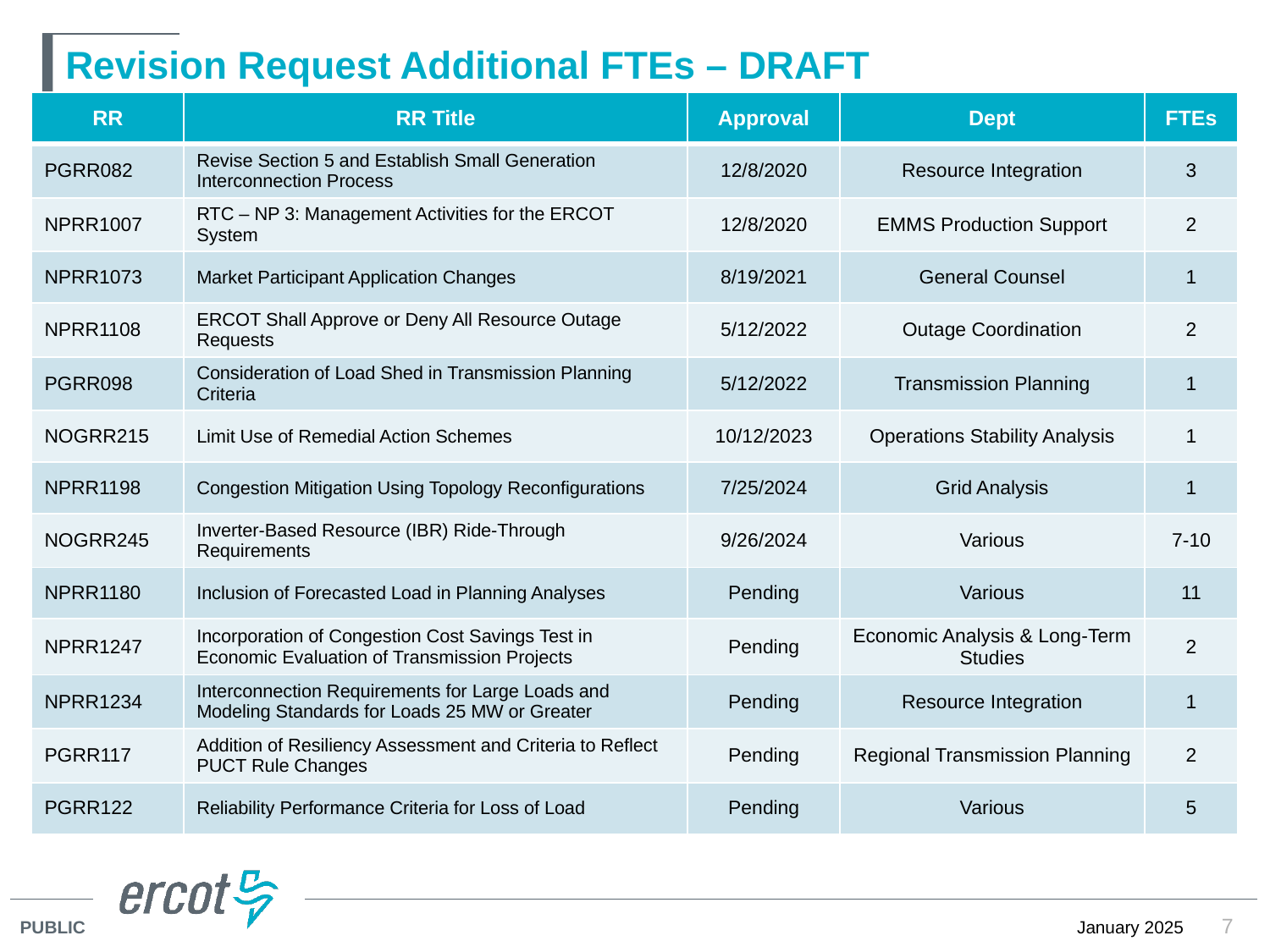

# Revision Request Additional FTEs – DRAFT
| RR | RR Title | Approval | Dept | FTEs |
| --- | --- | --- | --- | --- |
| PGRR082 | Revise Section 5 and Establish Small Generation Interconnection Process | 12/8/2020 | Resource Integration | 3 |
| NPRR1007 | RTC – NP 3: Management Activities for the ERCOT System | 12/8/2020 | EMMS Production Support | 2 |
| NPRR1073 | Market Participant Application Changes | 8/19/2021 | General Counsel | 1 |
| NPRR1108 | ERCOT Shall Approve or Deny All Resource Outage Requests | 5/12/2022 | Outage Coordination | 2 |
| PGRR098 | Consideration of Load Shed in Transmission Planning Criteria | 5/12/2022 | Transmission Planning | 1 |
| NOGRR215 | Limit Use of Remedial Action Schemes | 10/12/2023 | Operations Stability Analysis | 1 |
| NPRR1198 | Congestion Mitigation Using Topology Reconfigurations | 7/25/2024 | Grid Analysis | 1 |
| NOGRR245 | Inverter-Based Resource (IBR) Ride-Through Requirements | 9/26/2024 | Various | 7-10 |
| NPRR1180 | Inclusion of Forecasted Load in Planning Analyses | Pending | Various | 11 |
| NPRR1247 | Incorporation of Congestion Cost Savings Test in Economic Evaluation of Transmission Projects | Pending | Economic Analysis & Long-Term Studies | 2 |
| NPRR1234 | Interconnection Requirements for Large Loads and Modeling Standards for Loads 25 MW or Greater | Pending | Resource Integration | 1 |
| PGRR117 | Addition of Resiliency Assessment and Criteria to Reflect PUCT Rule Changes | Pending | Regional Transmission Planning | 2 |
| PGRR122 | Reliability Performance Criteria for Loss of Load | Pending | Various | 5 |
7